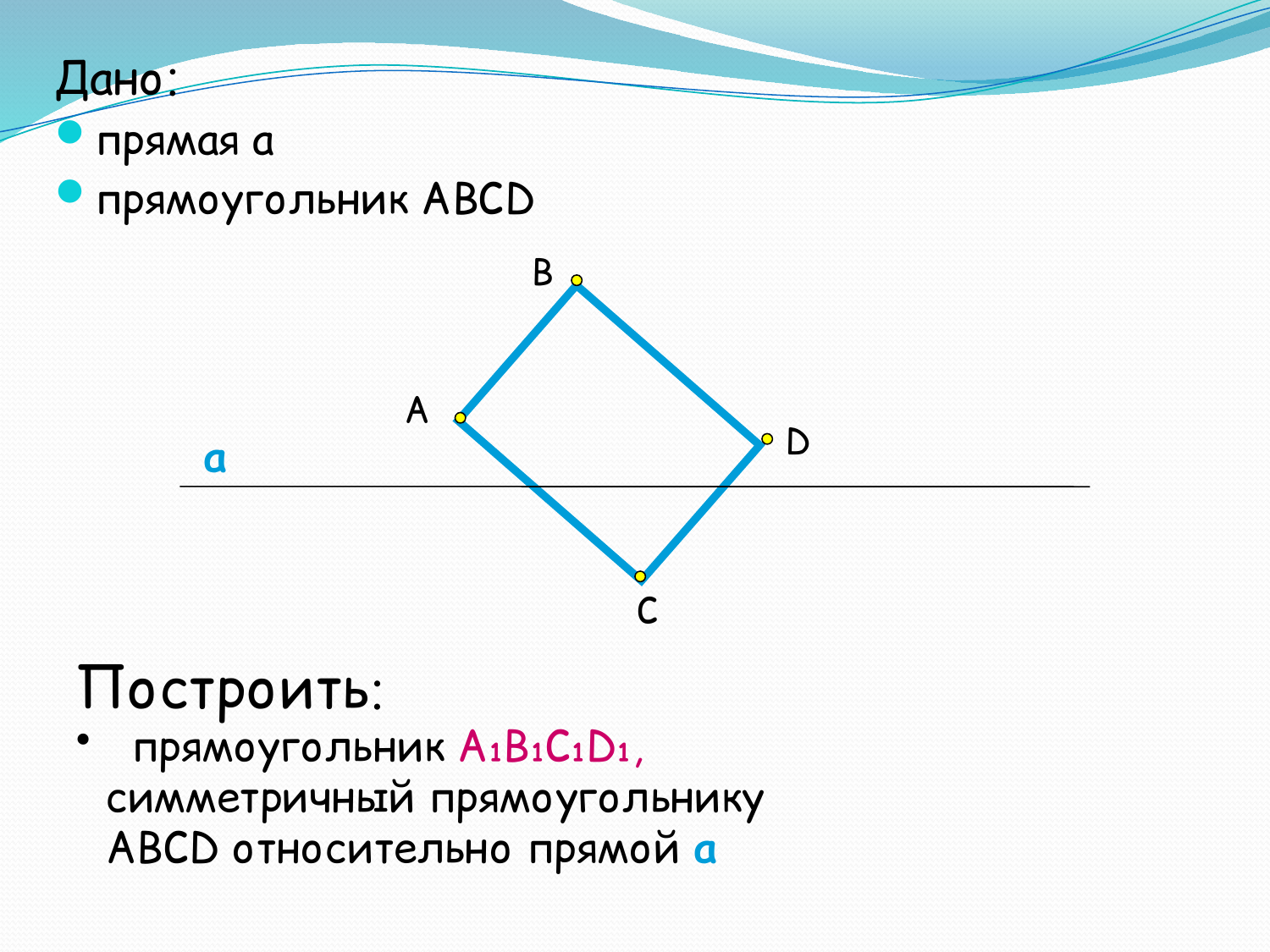

Дано:
прямая а
прямоугольник АВСD
В

А

D
а

С
Построить:
  прямоугольник А1В1С1D1, симметричный прямоугольнику АВСD относительно прямой а